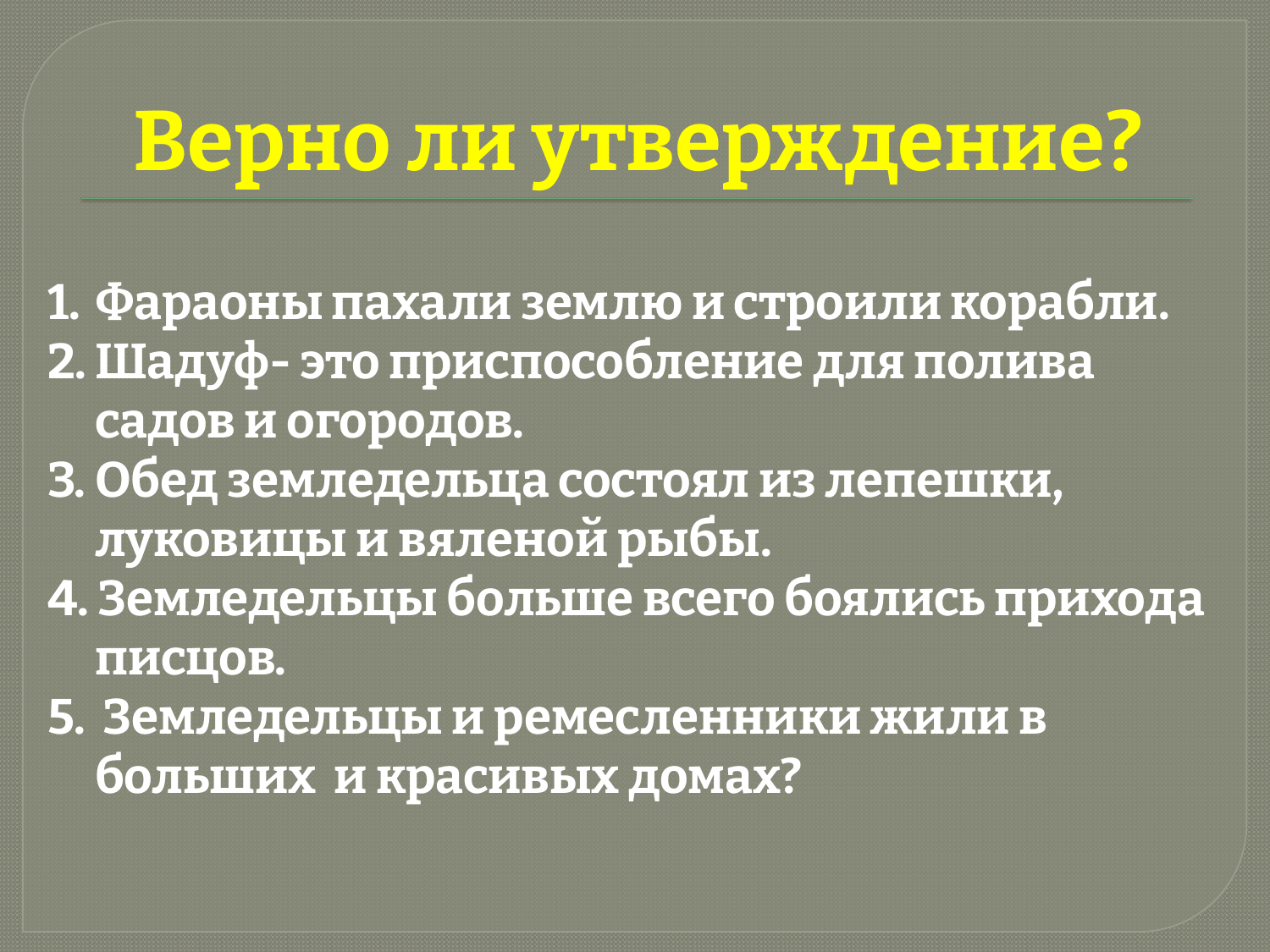

# Верно ли утверждение?

Фараоны пахали землю и строили корабли.
Шадуф- это приспособление для полива садов и огородов.
Обед земледельца состоял из лепешки, луковицы и вяленой рыбы.
4. Земледельцы больше всего боялись прихода писцов.
5.  Земледельцы и ремесленники жили в больших  и красивых домах?